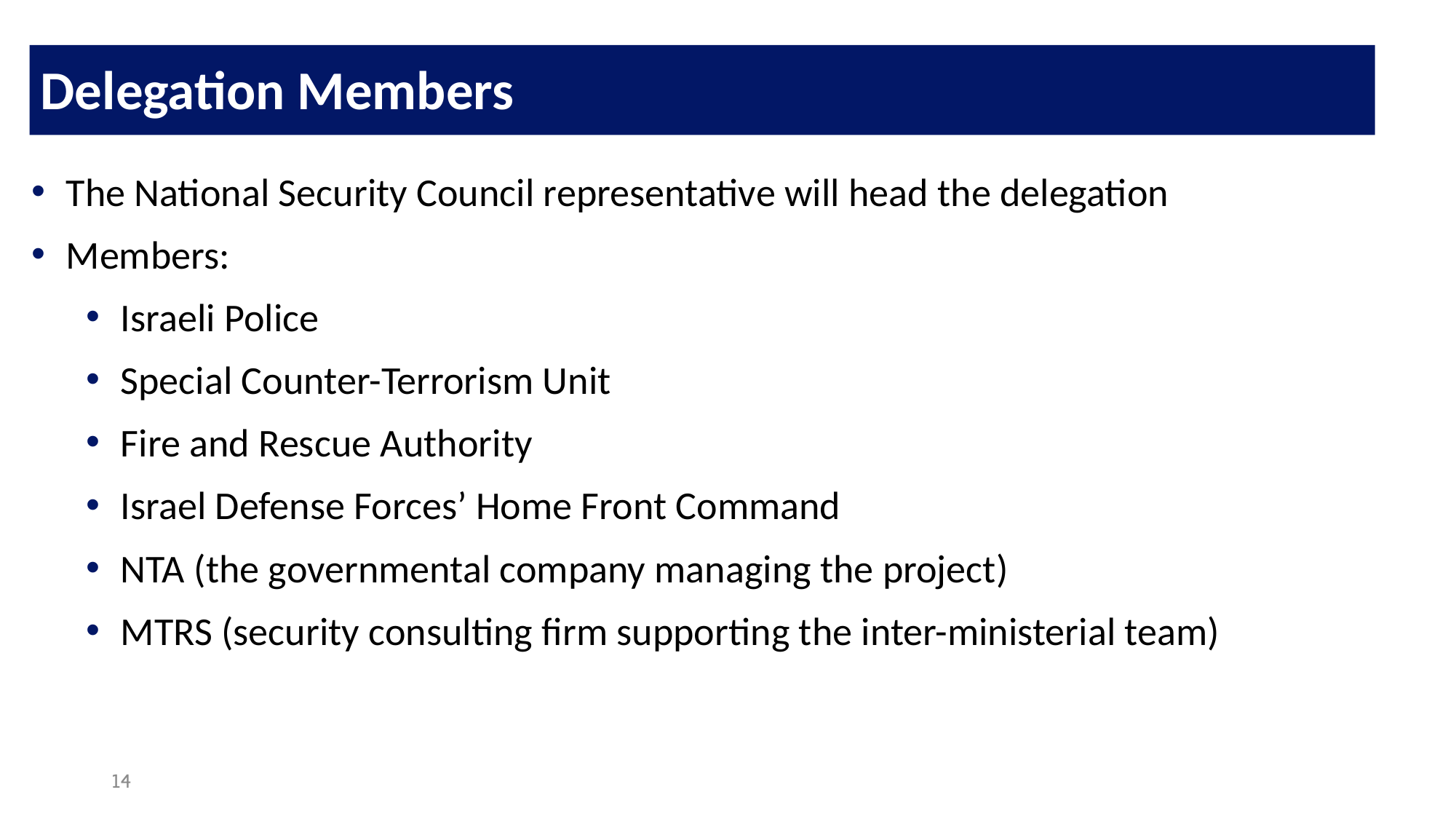

Delegation Members
The National Security Council representative will head the delegation
Members:
Israeli Police
Special Counter-Terrorism Unit
Fire and Rescue Authority
Israel Defense Forces’ Home Front Command
NTA (the governmental company managing the project)
MTRS (security consulting firm supporting the inter-ministerial team)

14